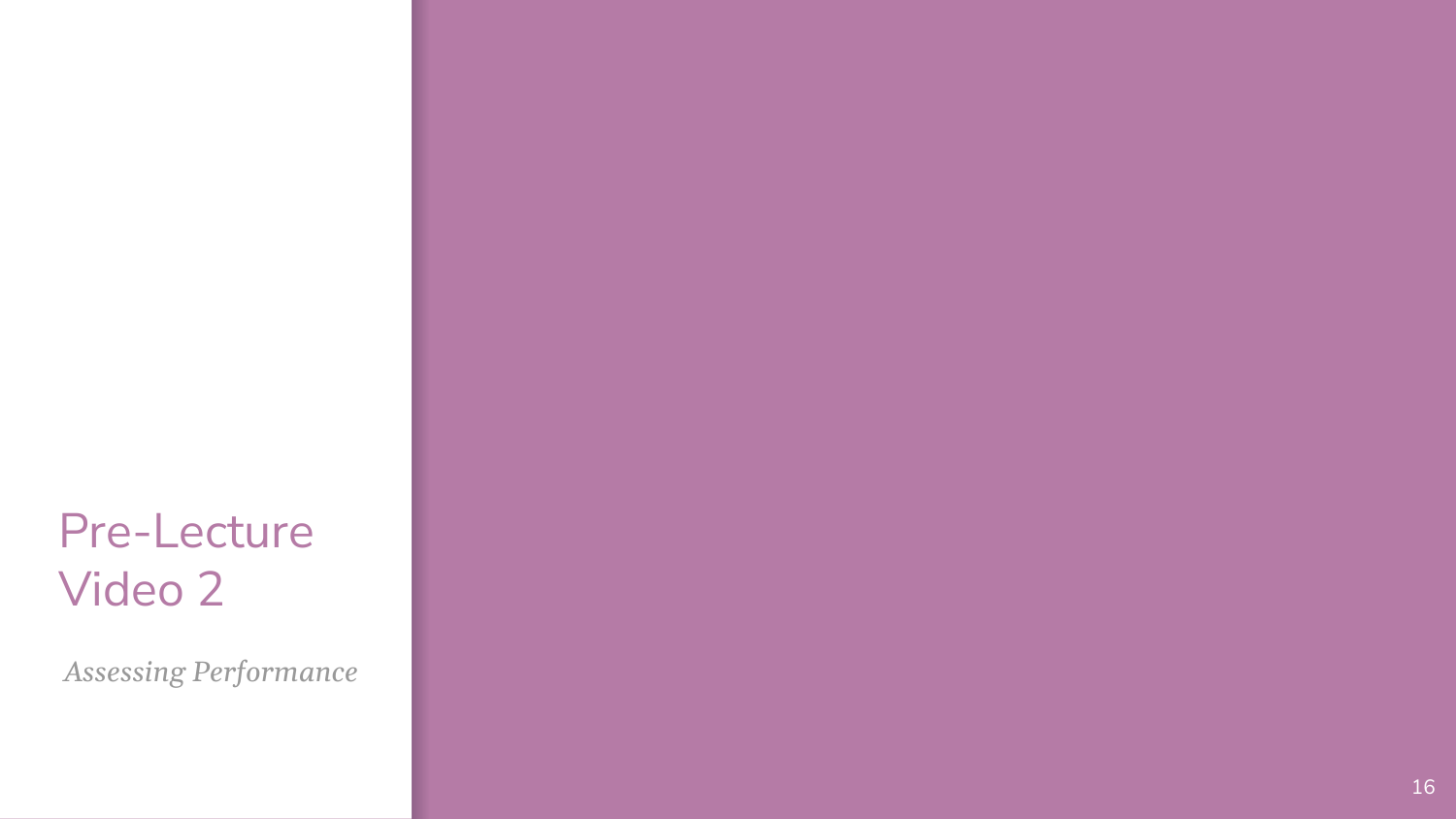

# Pre-Lecture Video 2
Assessing Performance
16